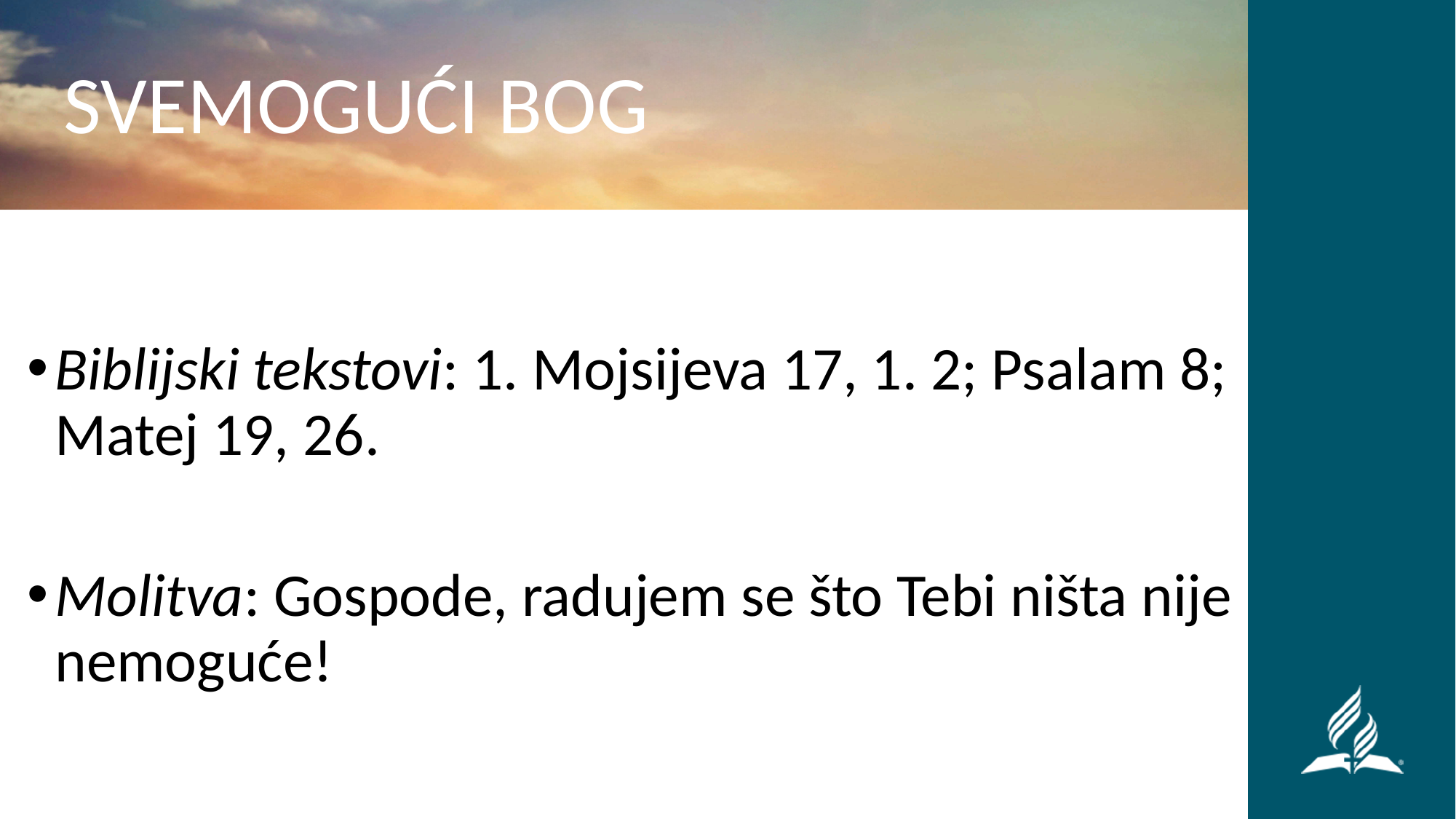

SVEMOGUĆI BOG

Biblijski tekstovi: 1. Mojsijeva 17, 1. 2; Psalam 8; Matej 19, 26.

Molitva: Gospode, radujem se što Tebi ništa nije nemoguće!